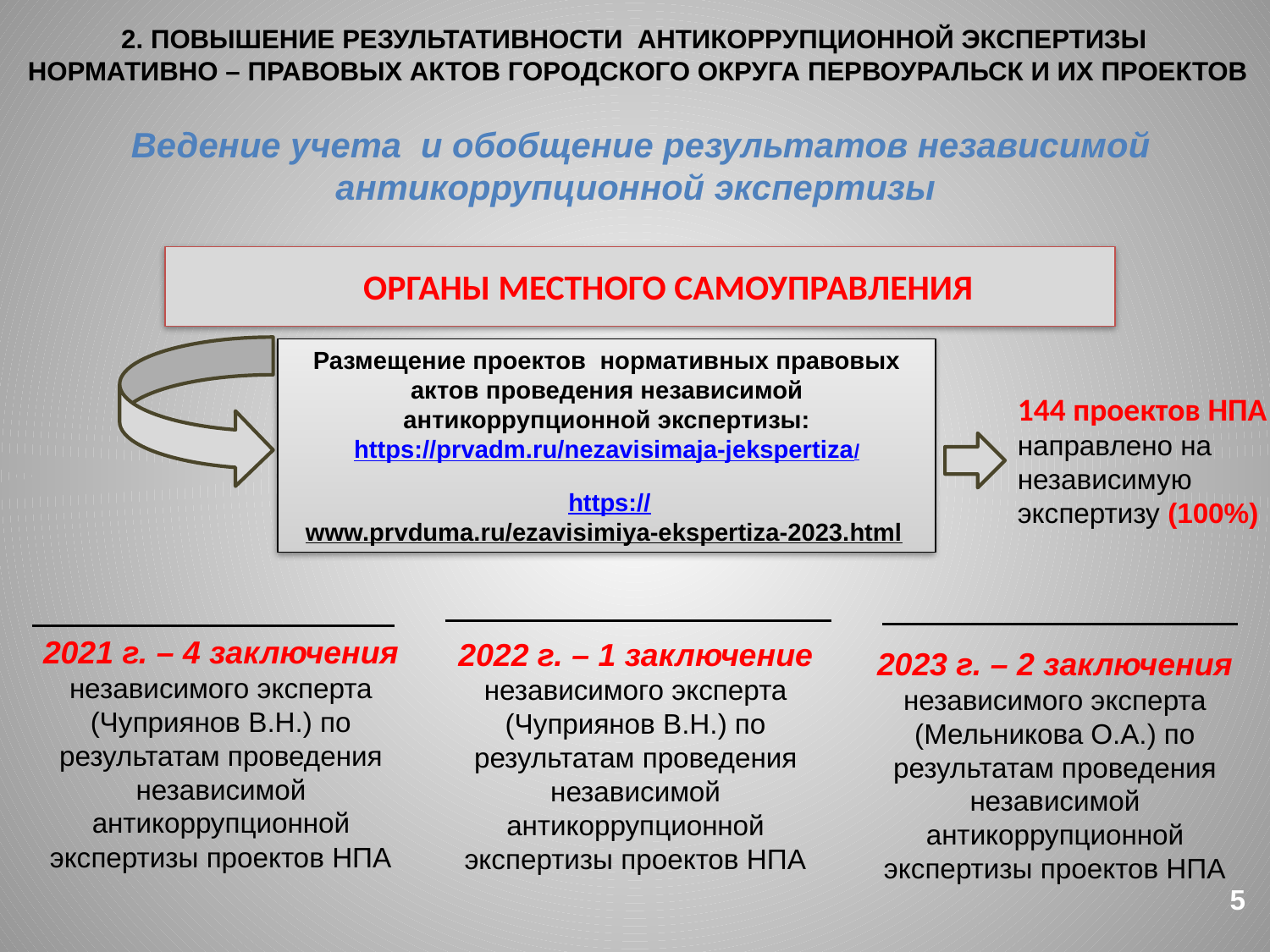

2. ПОВЫШЕНИЕ РЕЗУЛЬТАТИВНОСТИ  АНТИКОРРУПЦИОННОЙ ЭКСПЕРТИЗЫ
НОРМАТИВНО – ПРАВОВЫХ АКТОВ ГОРОДСКОГО ОКРУГА ПЕРВОУРАЛЬСК И ИХ ПРОЕКТОВ

Ведение учета  и обобщение результатов независимой антикоррупционной экспертизы

       ОРГАНЫ МЕСТНОГО САМОУПРАВЛЕНИЯ

Размещение проектов  нормативных правовых актов проведения независимой антикоррупционной экспертизы:
https://prvadm.ru/nezavisimaja-jekspertiza/

 https://www.prvduma.ru/ezavisimiya-ekspertiza-2023.html
144 проектов НПА направлено на независимую экспертизу (100%)

2021 г. – 4 заключения независимого эксперта (Чуприянов В.Н.) по результатам проведения независимой антикоррупционной экспертизы проектов НПА
2022 г. – 1 заключение независимого эксперта (Чуприянов В.Н.) по результатам проведения независимой антикоррупционной экспертизы проектов НПА
2023 г. – 2 заключения независимого эксперта (Мельникова О.А.) по результатам проведения независимой антикоррупционной экспертизы проектов НПА
5